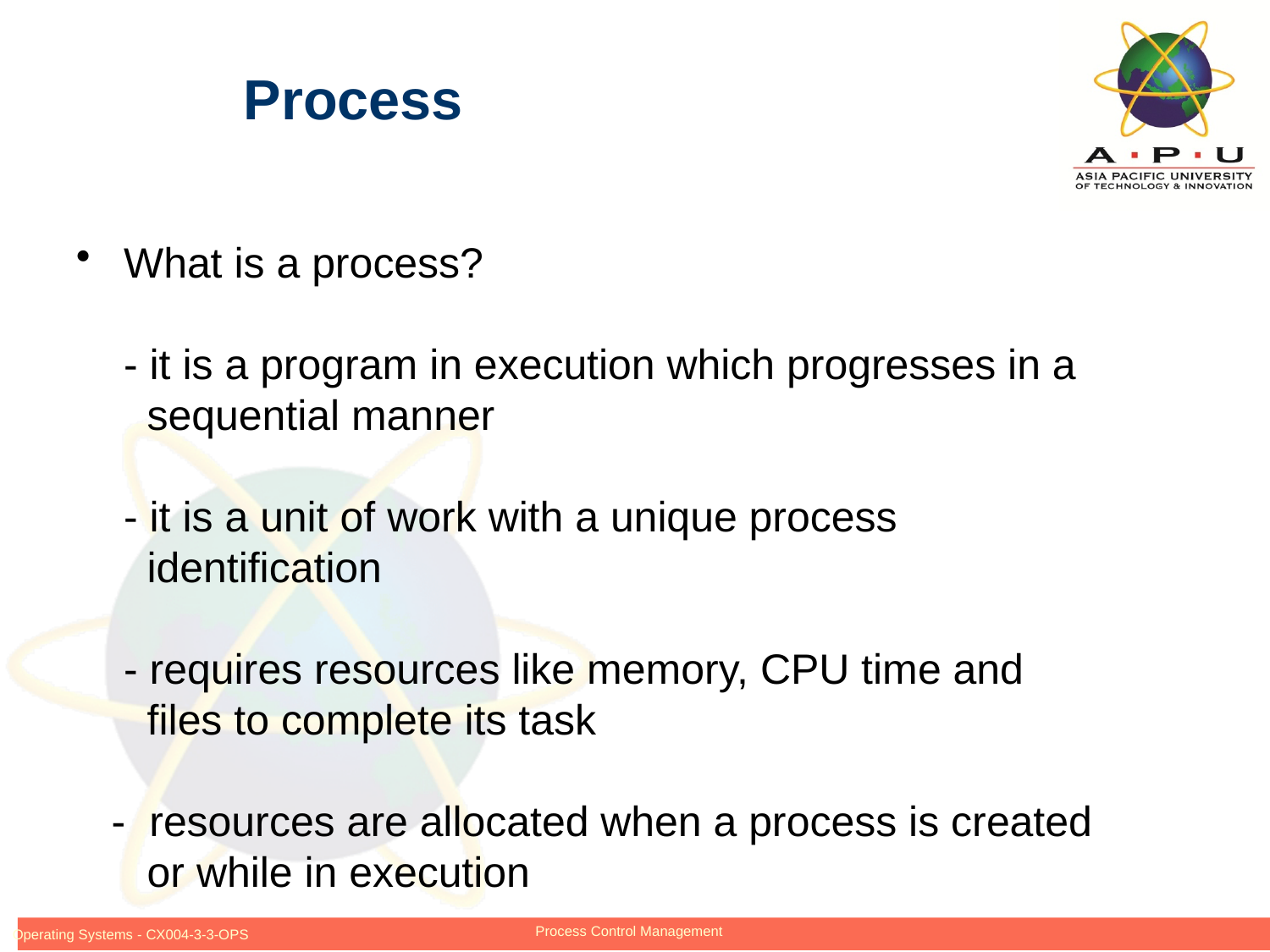

Process
What is a process?

	- it is a program in execution which progresses in a
      sequential manner

	- it is a unit of work with a unique process
      identification

	- requires resources like memory, CPU time and
      files to complete its task

   -  resources are allocated when a process is created
      or while in execution

Slide 4 of 25